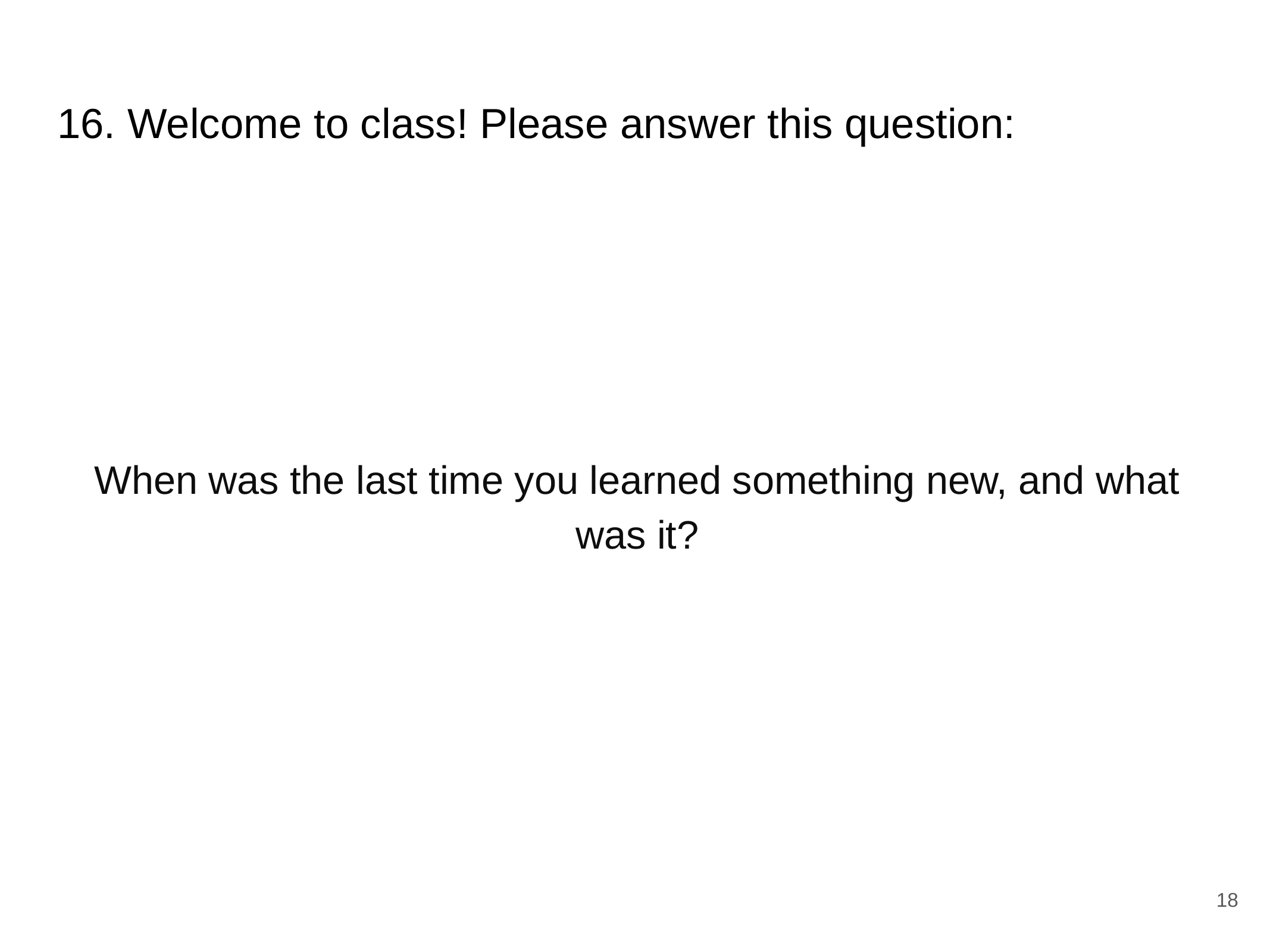

# 16. Welcome to class! Please answer this question:
When was the last time you learned something new, and what was it?

18